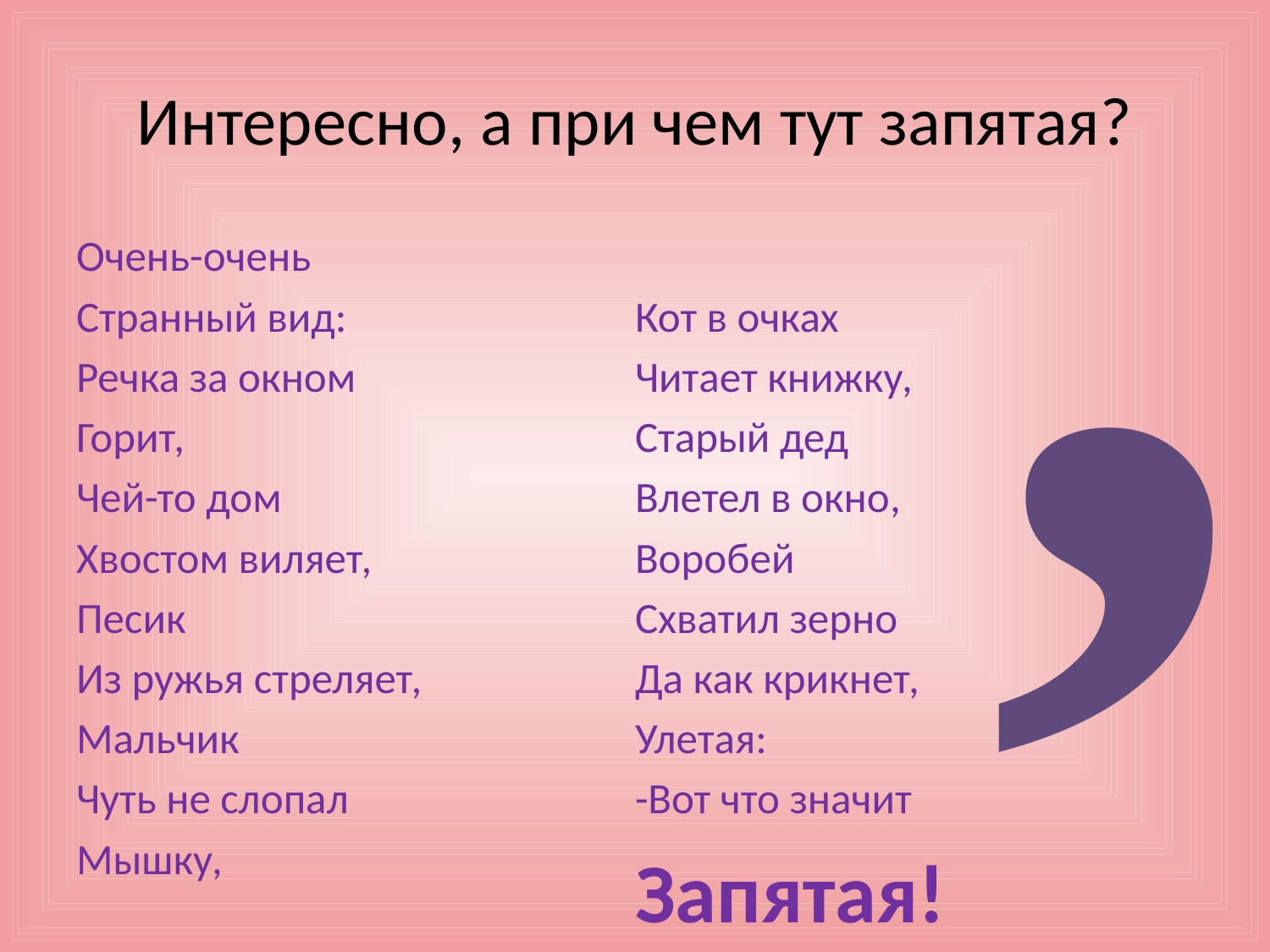

,
# Интересно, а при чем тут запятая?
Очень-очень
Странный вид:
Речка за окном
Горит,
Чей-то дом
Хвостом виляет,
Песик
Из ружья стреляет,
Мальчик
Чуть не слопал
Мышку,

Кот в очках
Читает книжку,
Старый дед
Влетел в окно,
Воробей
Схватил зерно
Да как крикнет,
Улетая:
-Вот что значит
Запятая!